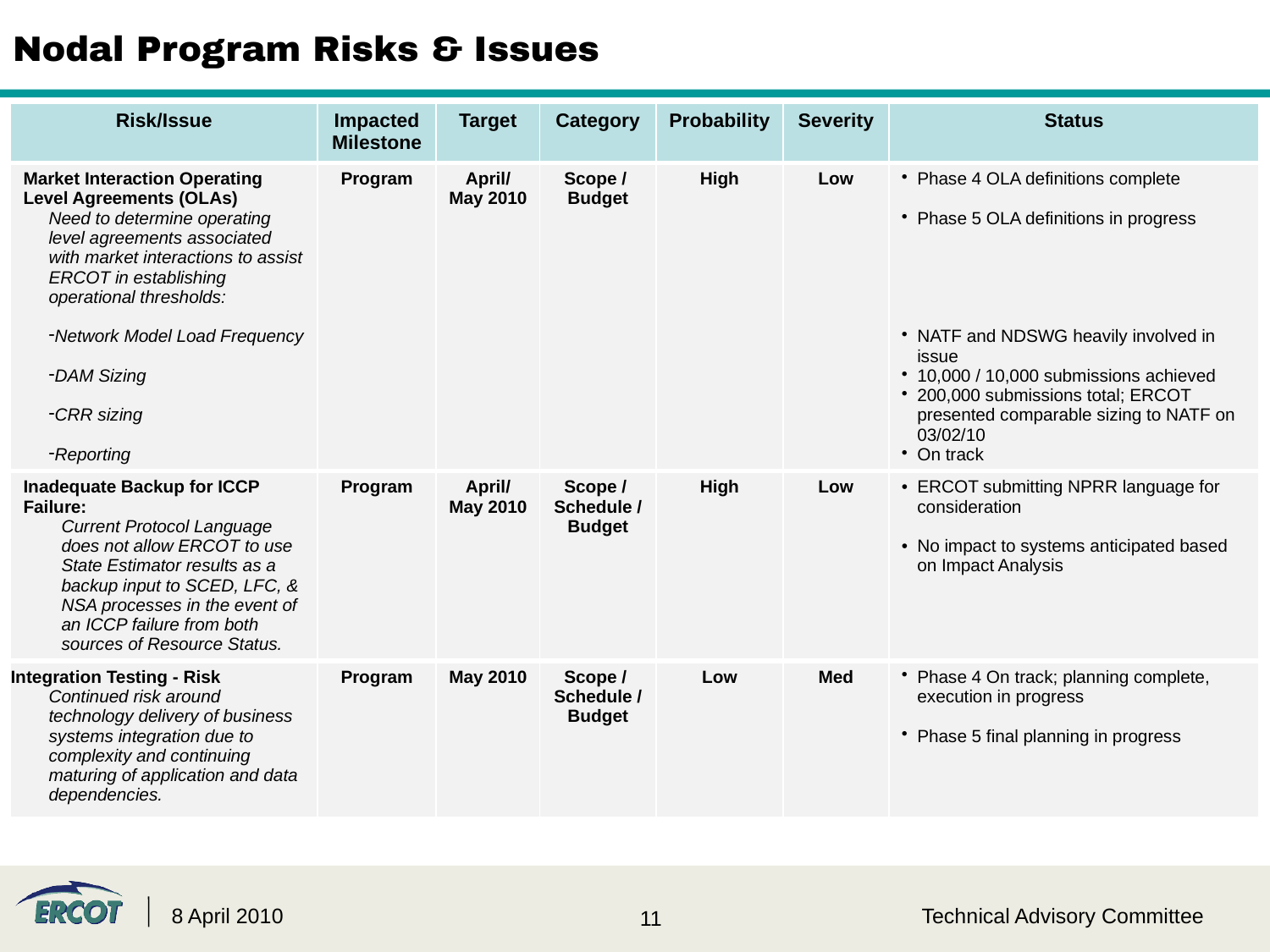

# Nodal Program Risks & Issues
| Risk/Issue | Impacted Milestone | Target | Category | Probability | Severity | Status |
| --- | --- | --- | --- | --- | --- | --- |
| Market Interaction Operating Level Agreements (OLAs) Need to determine operating level agreements associated with market interactions to assist ERCOT in establishing operational thresholds: Network Model Load Frequency DAM Sizing CRR sizing Reporting | Program | April/ May 2010 | Scope / Budget | High | Low | Phase 4 OLA definitions complete Phase 5 OLA definitions in progress NATF and NDSWG heavily involved in issue 10,000 / 10,000 submissions achieved 200,000 submissions total; ERCOT presented comparable sizing to NATF on 03/02/10 On track |
| Inadequate Backup for ICCP Failure: Current Protocol Language does not allow ERCOT to use State Estimator results as a backup input to SCED, LFC, & NSA processes in the event of an ICCP failure from both sources of Resource Status. | Program | April/ May 2010 | Scope / Schedule / Budget | High | Low | ERCOT submitting NPRR language for consideration No impact to systems anticipated based on Impact Analysis |
| Integration Testing - Risk Continued risk around technology delivery of business systems integration due to complexity and continuing maturing of application and data dependencies. | Program | May 2010 | Scope / Schedule / Budget | Low | Med | Phase 4 On track; planning complete, execution in progress Phase 5 final planning in progress |
8 April 2010
Technical Advisory Committee